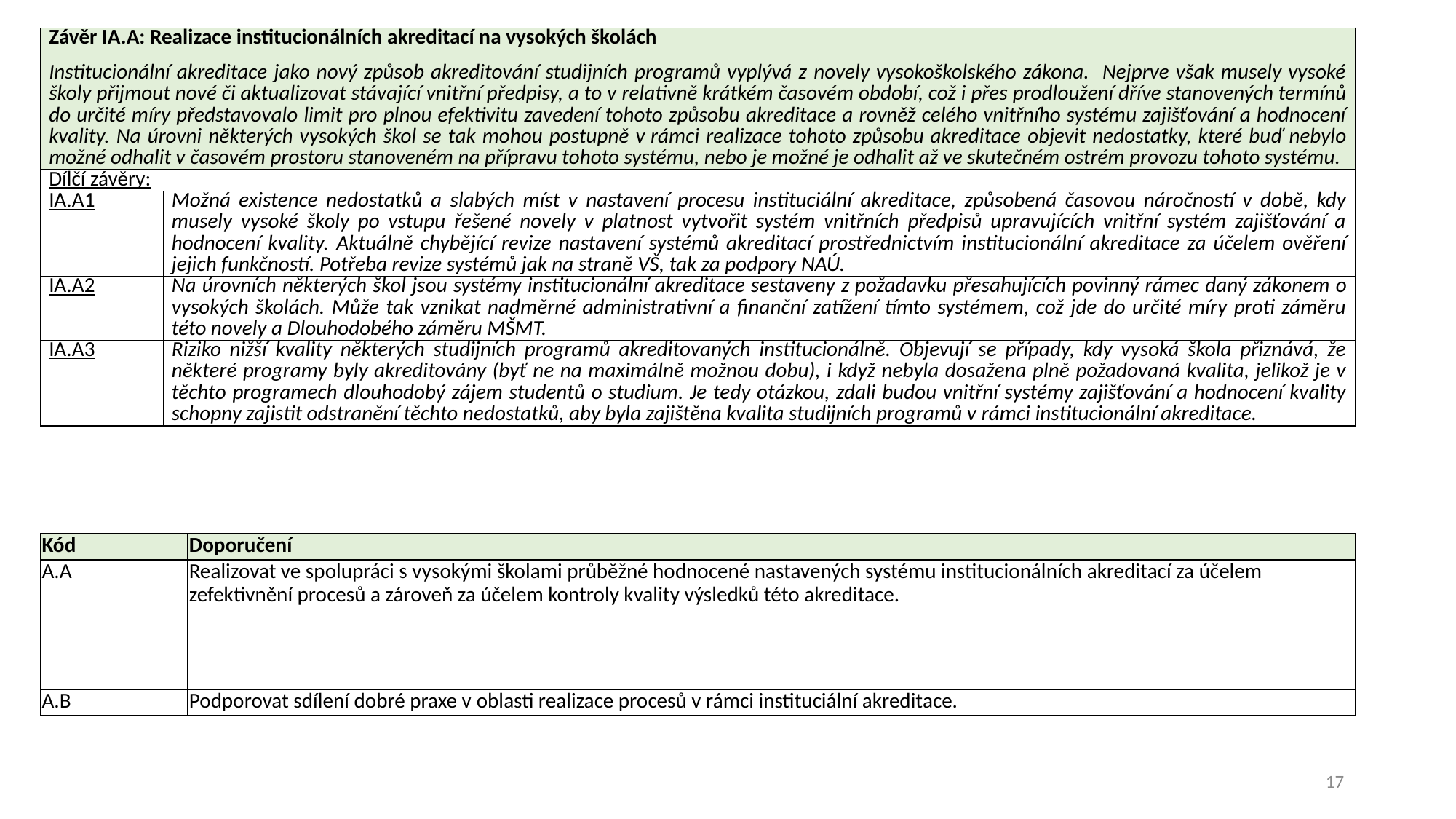

| Závěr IA.A: Realizace institucionálních akreditací na vysokých školách Institucionální akreditace jako nový způsob akreditování studijních programů vyplývá z novely vysokoškolského zákona. Nejprve však musely vysoké školy přijmout nové či aktualizovat stávající vnitřní předpisy, a to v relativně krátkém časovém období, což i přes prodloužení dříve stanovených termínů do určité míry představovalo limit pro plnou efektivitu zavedení tohoto způsobu akreditace a rovněž celého vnitřního systému zajišťování a hodnocení kvality. Na úrovni některých vysokých škol se tak mohou postupně v rámci realizace tohoto způsobu akreditace objevit nedostatky, které buď nebylo možné odhalit v časovém prostoru stanoveném na přípravu tohoto systému, nebo je možné je odhalit až ve skutečném ostrém provozu tohoto systému. |  |
| --- | --- |
| Dílčí závěry: |  |
| IA.A1 | Možná existence nedostatků a slabých míst v nastavení procesu instituciální akreditace, způsobená časovou náročností v době, kdy musely vysoké školy po vstupu řešené novely v platnost vytvořit systém vnitřních předpisů upravujících vnitřní systém zajišťování a hodnocení kvality. Aktuálně chybějící revize nastavení systémů akreditací prostřednictvím institucionální akreditace za účelem ověření jejich funkčností. Potřeba revize systémů jak na straně VŠ, tak za podpory NAÚ. |
| IA.A2 | Na úrovních některých škol jsou systémy institucionální akreditace sestaveny z požadavku přesahujících povinný rámec daný zákonem o vysokých školách. Může tak vznikat nadměrné administrativní a finanční zatížení tímto systémem, což jde do určité míry proti záměru této novely a Dlouhodobého záměru MŠMT. |
| IA.A3 | Riziko nižší kvality některých studijních programů akreditovaných institucionálně. Objevují se případy, kdy vysoká škola přiznává, že některé programy byly akreditovány (byť ne na maximálně možnou dobu), i když nebyla dosažena plně požadovaná kvalita, jelikož je v těchto programech dlouhodobý zájem studentů o studium. Je tedy otázkou, zdali budou vnitřní systémy zajišťování a hodnocení kvality schopny zajistit odstranění těchto nedostatků, aby byla zajištěna kvalita studijních programů v rámci institucionální akreditace. |
| Kód | Doporučení |
| --- | --- |
| A.A | Realizovat ve spolupráci s vysokými školami průběžné hodnocené nastavených systému institucionálních akreditací za účelem zefektivnění procesů a zároveň za účelem kontroly kvality výsledků této akreditace. |
| A.B | Podporovat sdílení dobré praxe v oblasti realizace procesů v rámci instituciální akreditace. |
17